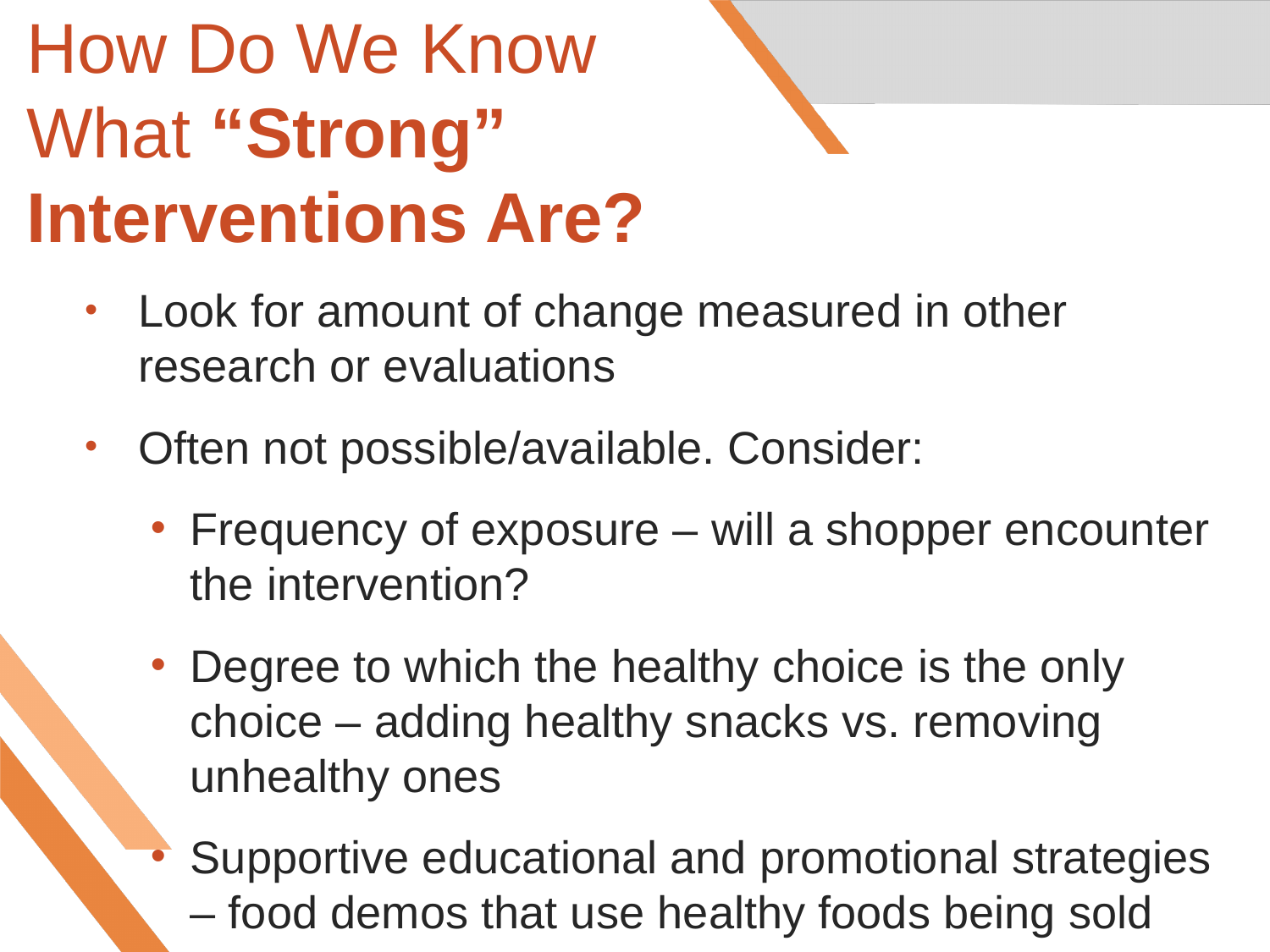

# How Do We Know What “Strong” Interventions Are?
Look for amount of change measured in other research or evaluations
Often not possible/available. Consider:
Frequency of exposure – will a shopper encounter the intervention?
Degree to which the healthy choice is the only choice – adding healthy snacks vs. removing unhealthy ones
Supportive educational and promotional strategies – food demos that use healthy foods being sold